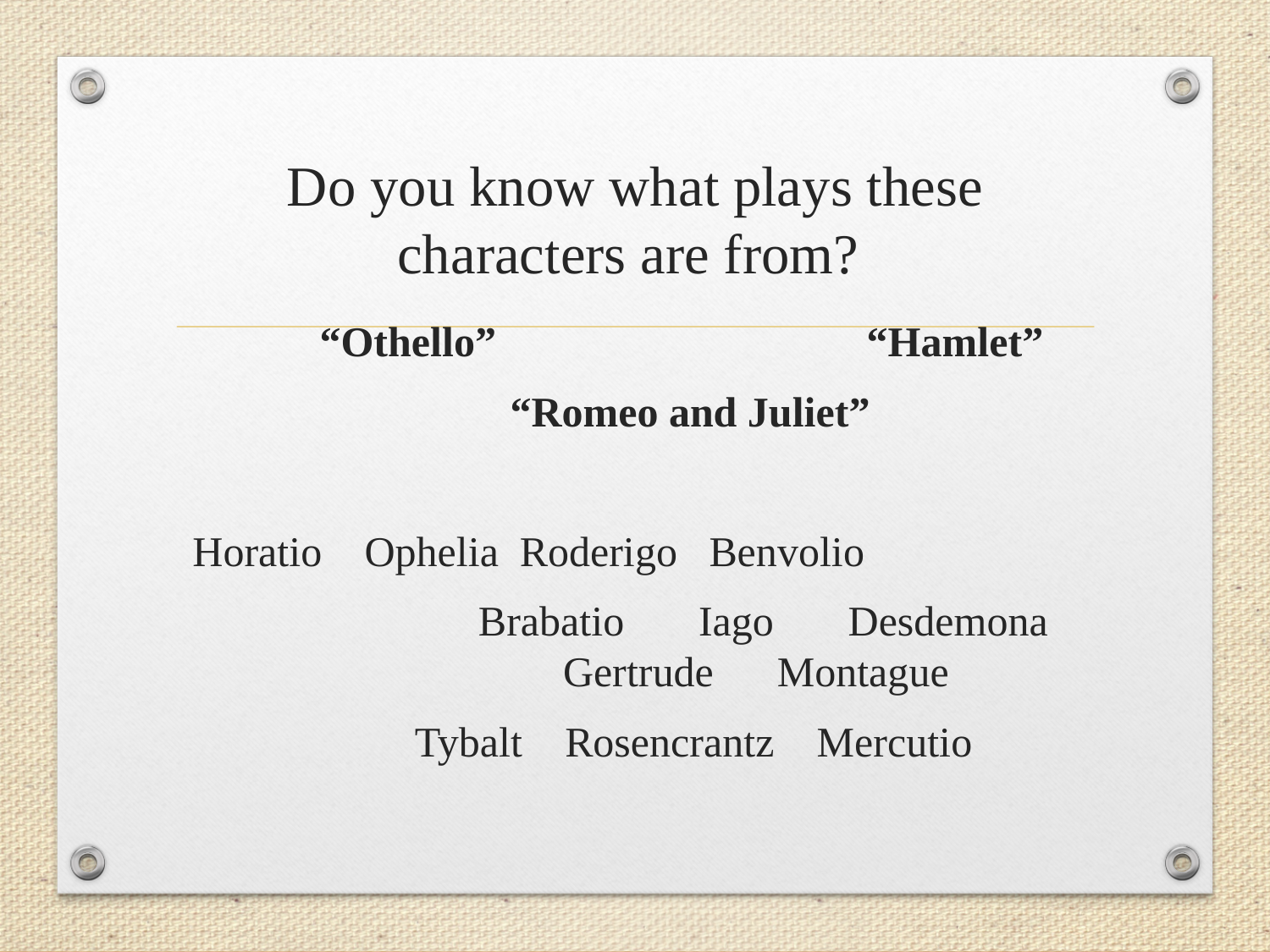

# Do you know what plays these characters are from?
                       “Othello”                                   “Hamlet”
                                         “Romeo and Juliet”

           Horatio    Ophelia  Roderigo   Benvolio
                                      Brabatio       Iago       Desdemona                                                            Gertrude      Montague
                                Tybalt    Rosencrantz    Mercutio